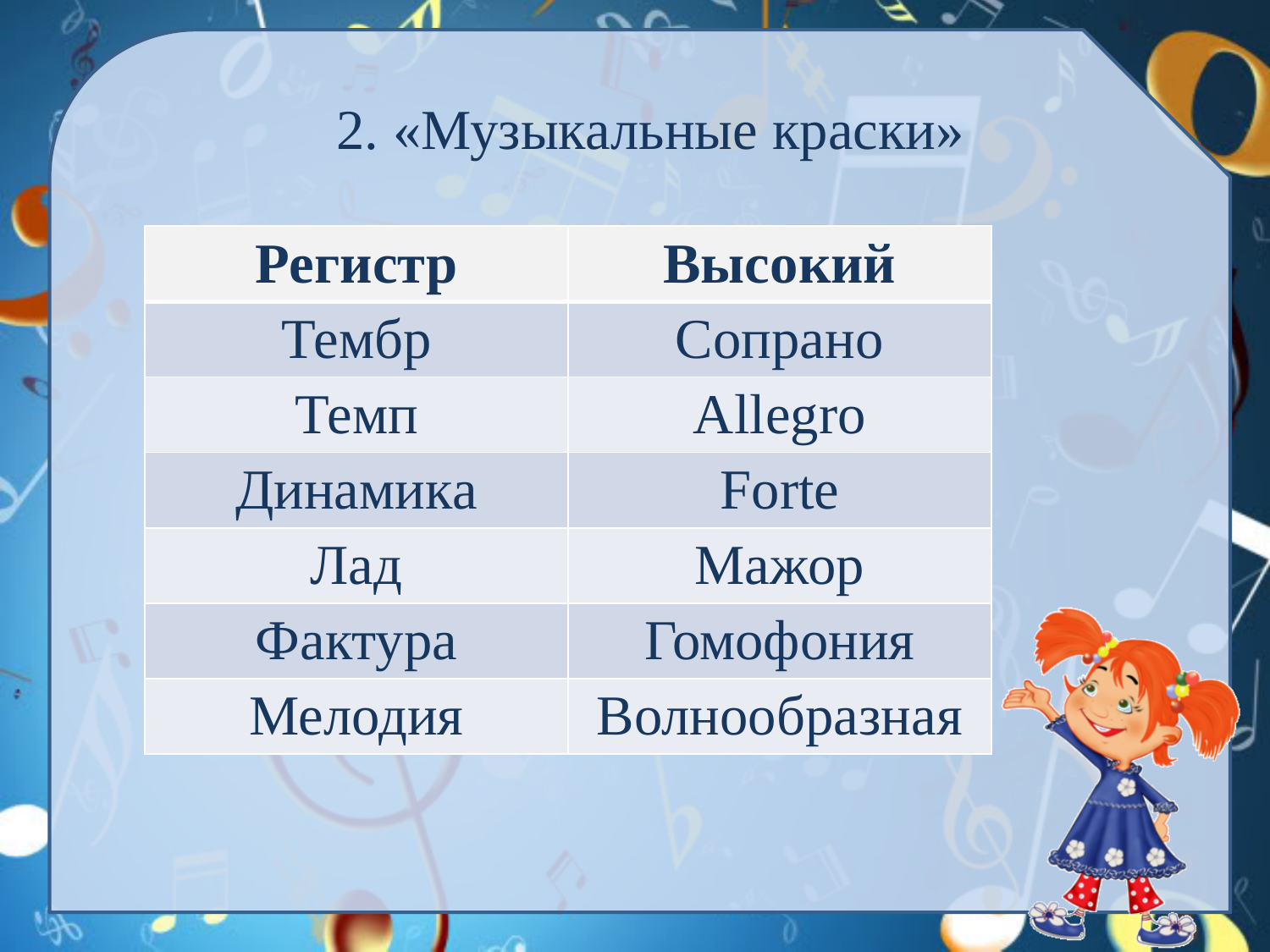

2. «Музыкальные краски»

| Регистр | Высокий |
| --- | --- |
| Тембр | Сопрано |
| Темп | Allegro |
| Динамика | Forte |
| Лад | Мажор |
| Фактура | Гомофония |
| Мелодия | Волнообразная |